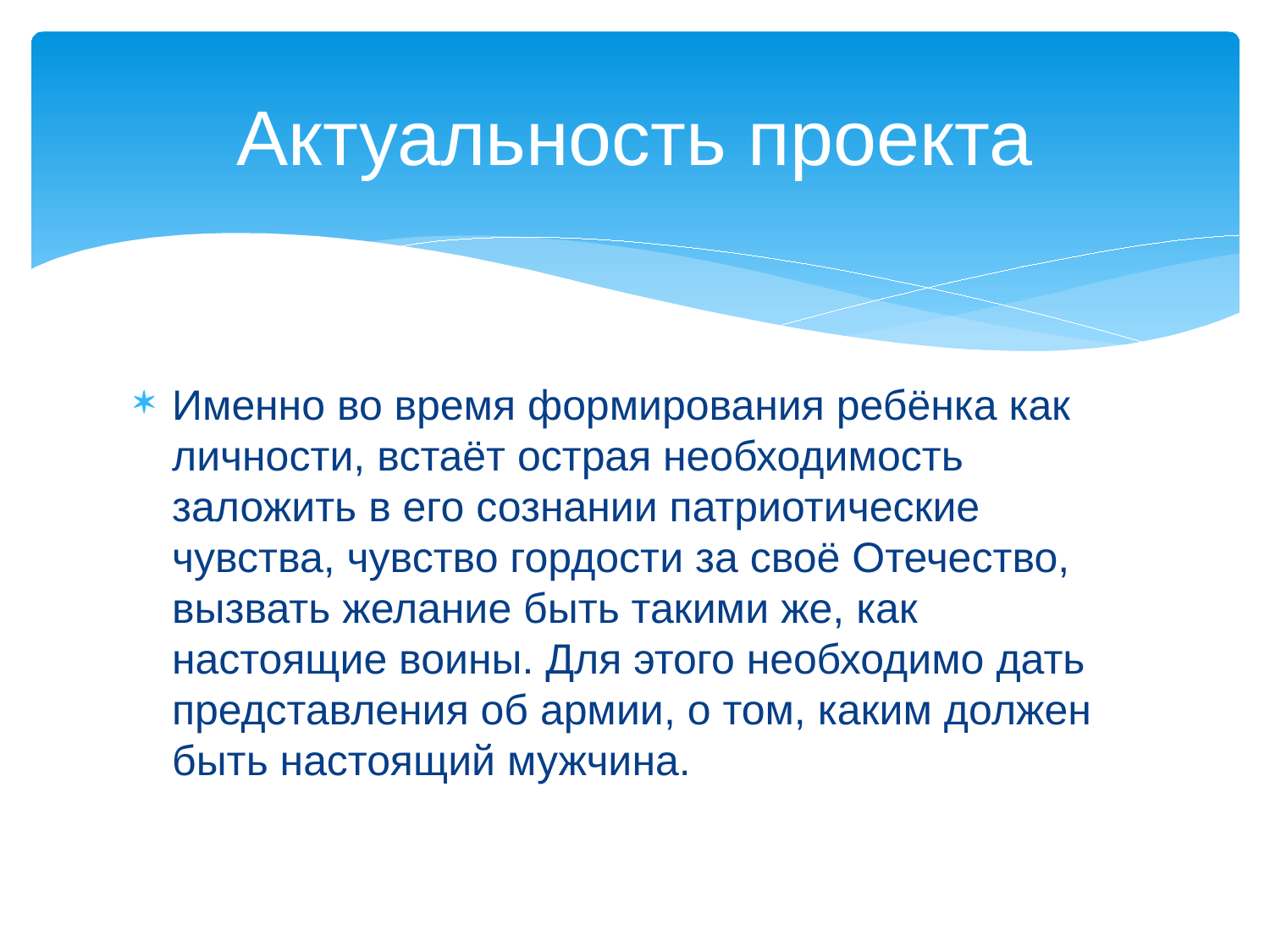

# Актуальность проекта
Именно во время формирования ребёнка как личности, встаёт острая необходимость заложить в его сознании патриотические чувства, чувство гордости за своё Отечество, вызвать желание быть такими же, как настоящие воины. Для этого необходимо дать представления об армии, о том, каким должен быть настоящий мужчина.